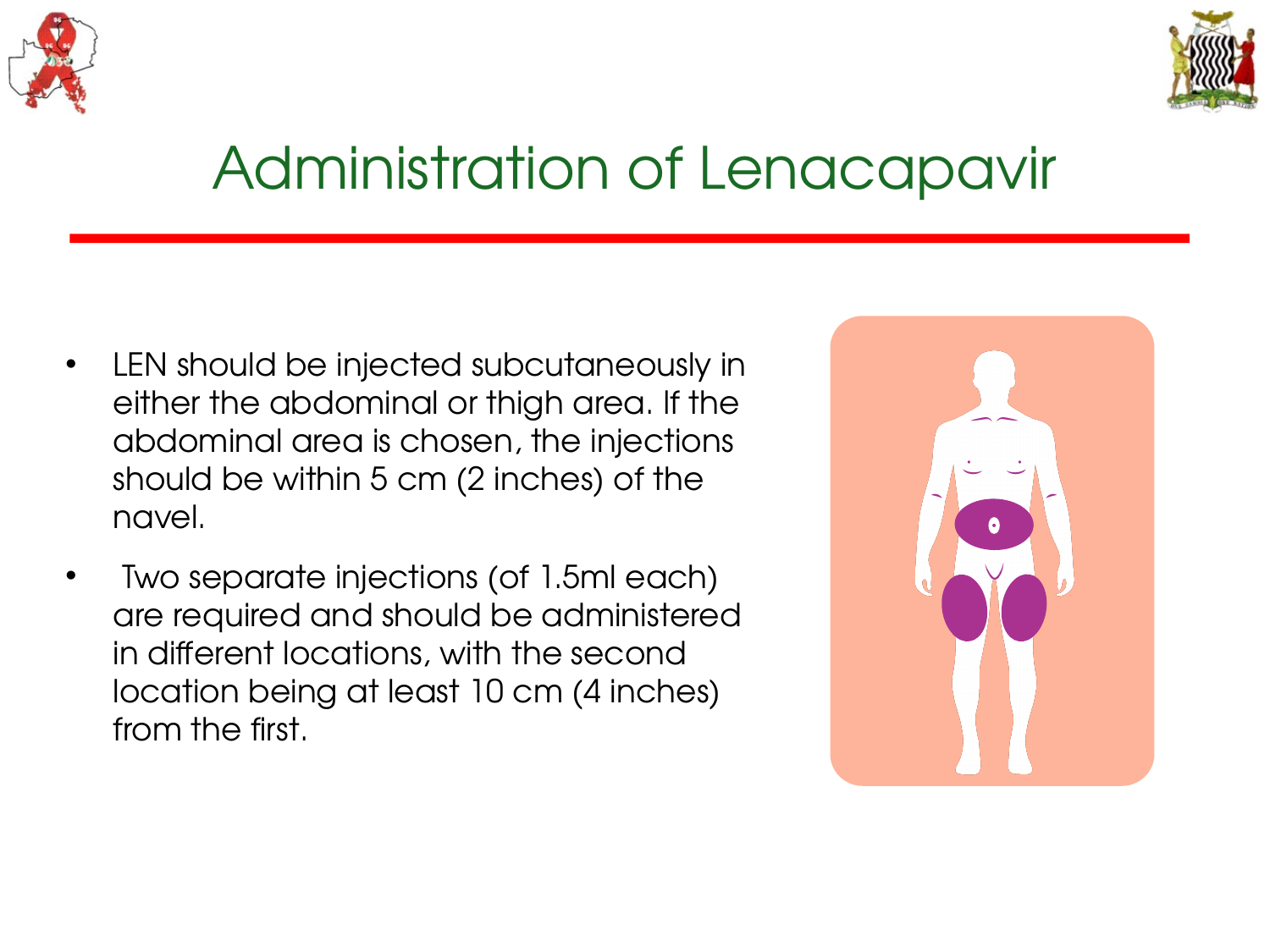

# Administration of Lenacapavir

LEN should be injected subcutaneously in either the abdominal or thigh area. If the abdominal area is chosen, the injections should be within 5 cm (2 inches) of the navel.
 Two separate injections (of 1.5ml each) are required and should be administered in different locations, with the second location being at least 10 cm (4 inches) from the first.